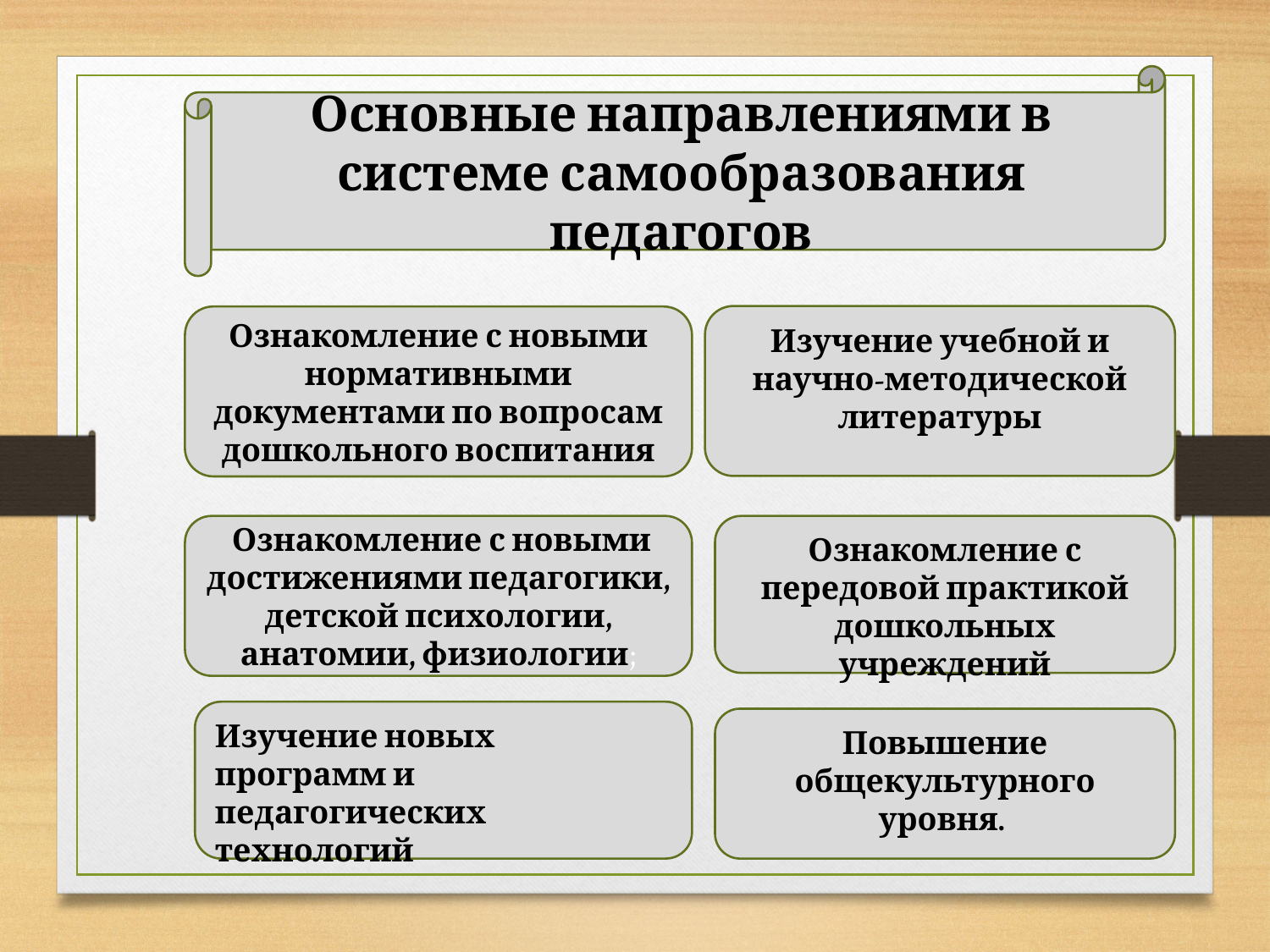

Основные направлениями в системе самообразования педагогов
:
Изучение учебной и научно-методической литературы
Ознакомление с новыми нормативными документами по вопросам дошкольного воспитания

 Ознакомление с новыми достижениями педагогики, детской психологии, анатомии, физиологии;
Ознакомление с передовой практикой дошкольных учреждений
Изучение новых программ и педагогических технологий
Повышение общекультурного уровня.